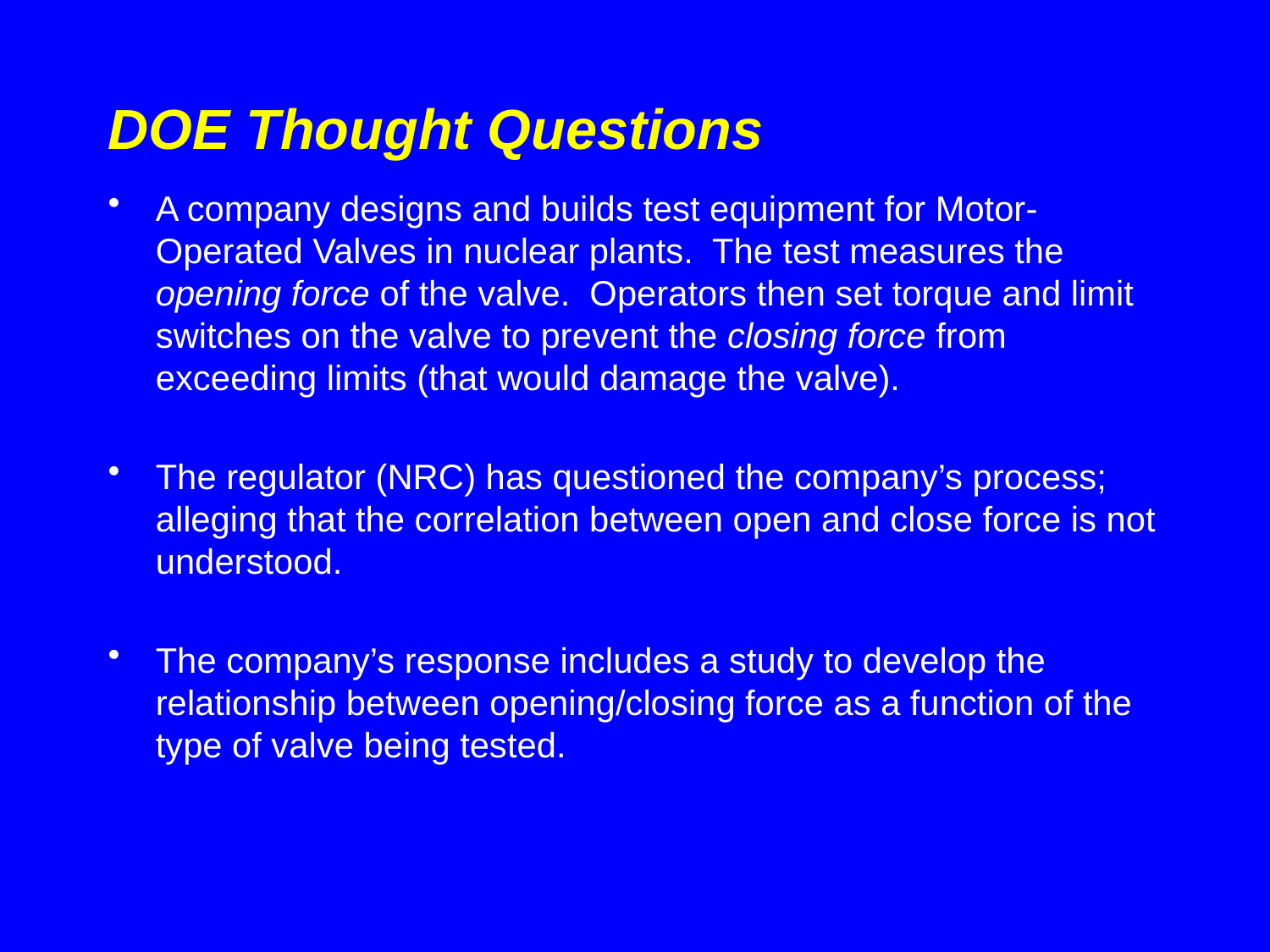

# DOE Thought Questions
A company designs and builds test equipment for Motor-Operated Valves in nuclear plants.  The test measures the opening force of the valve.  Operators then set torque and limit switches on the valve to prevent the closing force from exceeding limits (that would damage the valve).

The regulator (NRC) has questioned the company’s process; alleging that the correlation between open and close force is not understood.

The company’s response includes a study to develop the relationship between opening/closing force as a function of the type of valve being tested.